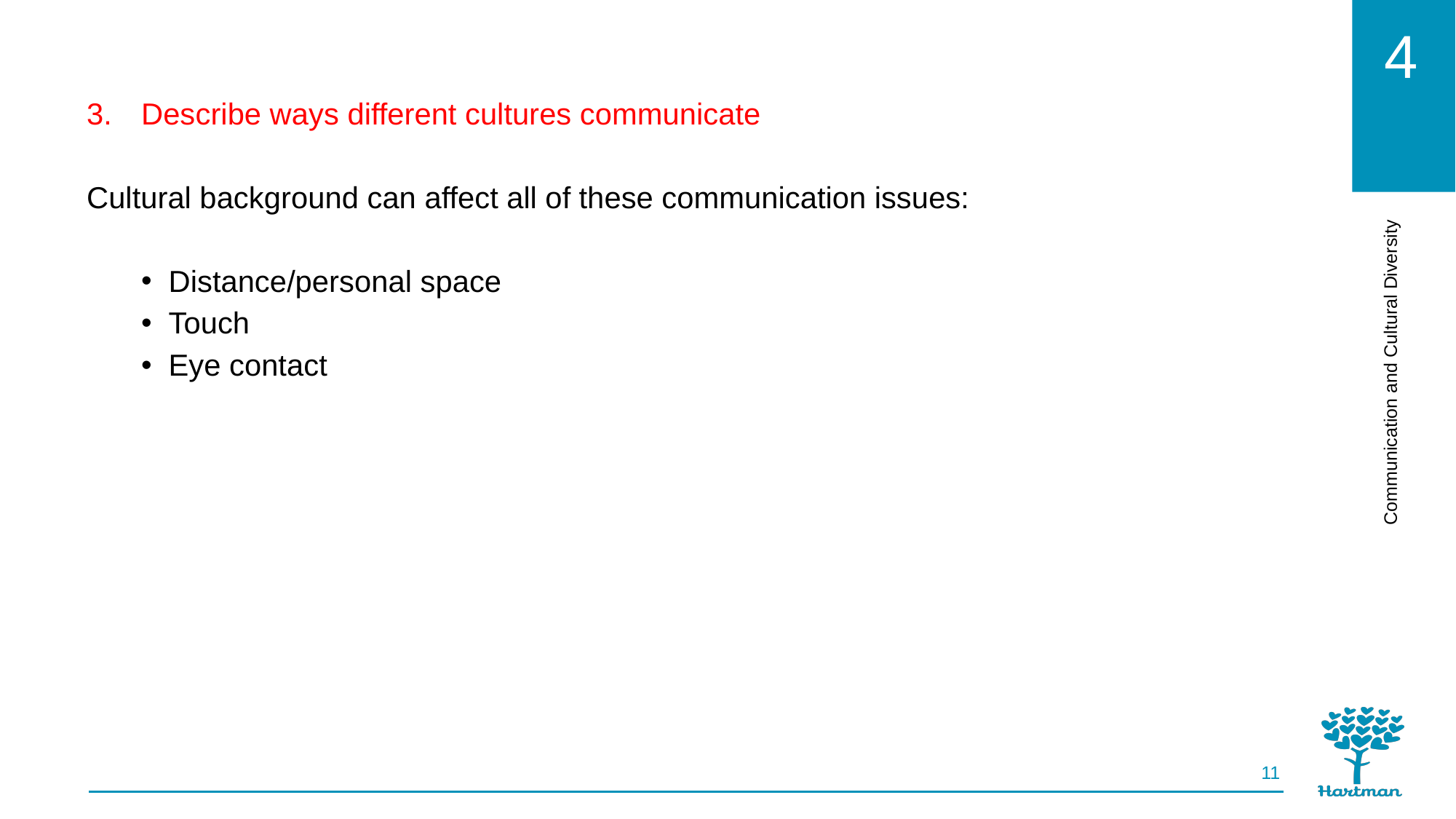

Describe ways different cultures communicate

Cultural background can affect all of these communication issues:

Distance/personal space
Touch
Eye contact

11